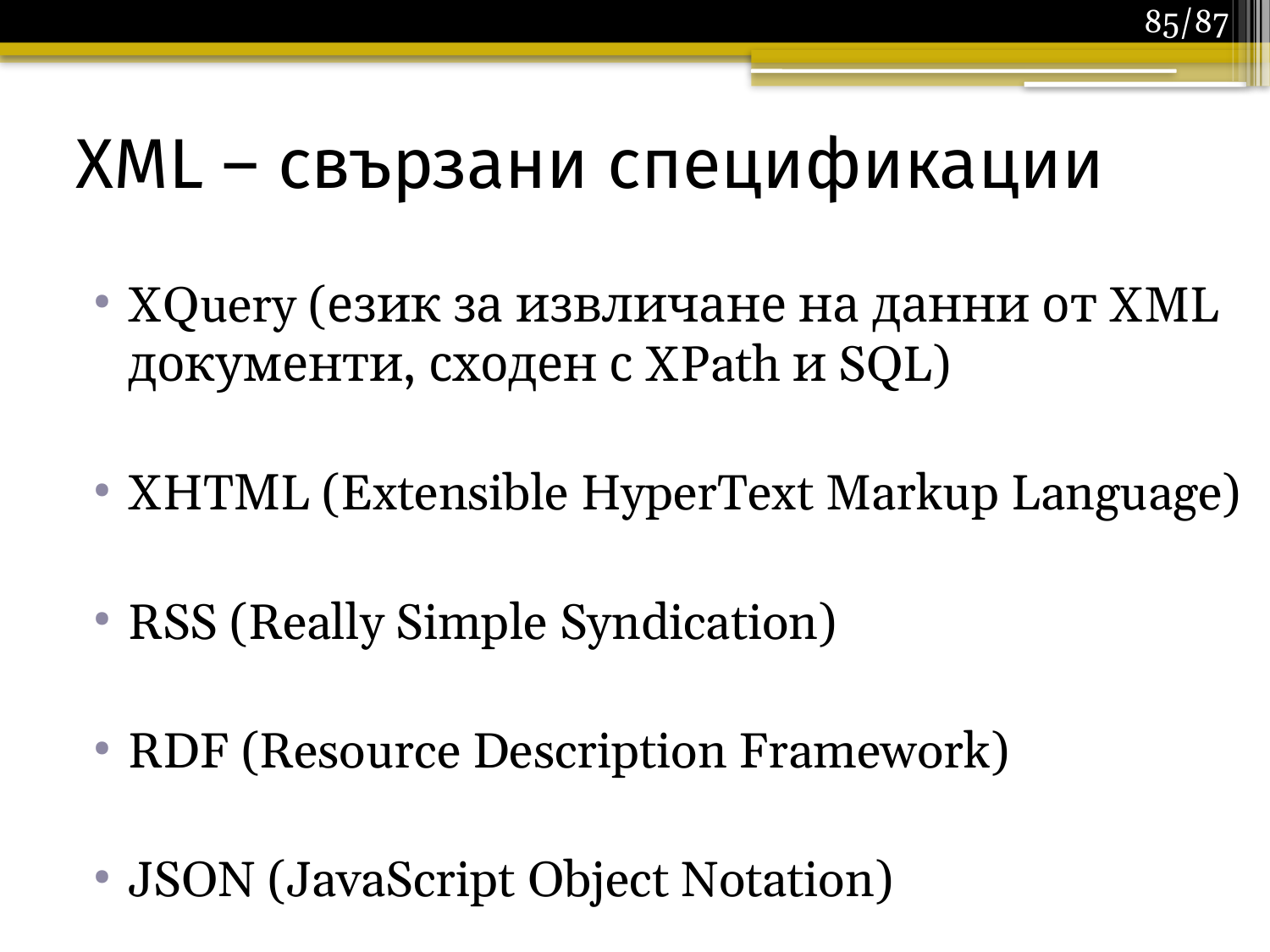

85/87
# XML – свързани спецификации
XQuery (език за извличане на данни от XML документи, сходен с XPath и SQL)

XHTМL (Extensible HyperText Markup Language)

RSS (Really Simple Syndication)

RDF (Resource Description Framework)

JSON (JavaScript Object Notation)